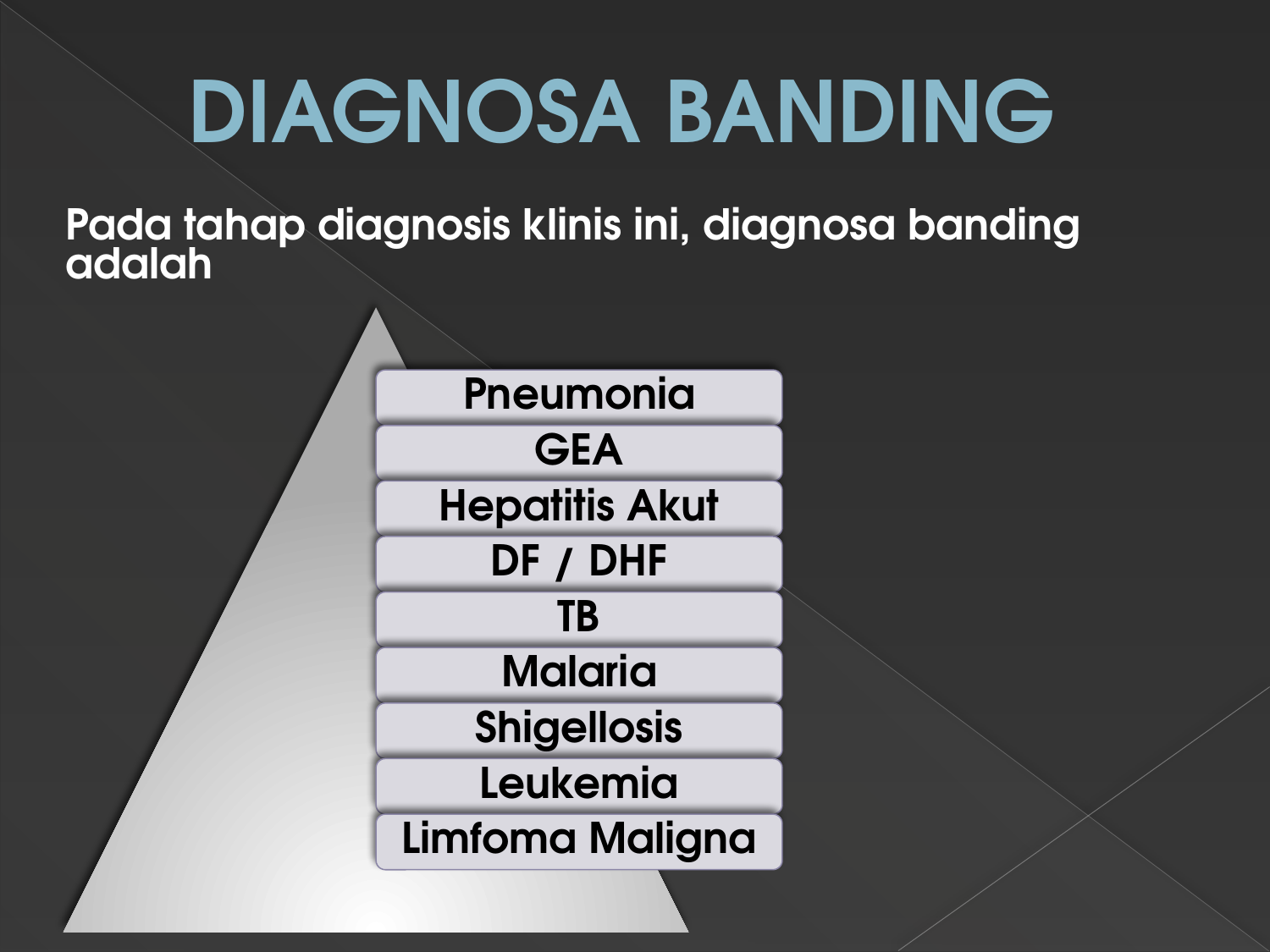

# DIAGNOSA BANDING

Pada tahap diagnosis klinis ini, diagnosa banding adalah
Pneumonia
GEA
Hepatitis Akut
DF / DHF
TB
Malaria
Shigellosis
Leukemia
Limfoma Maligna